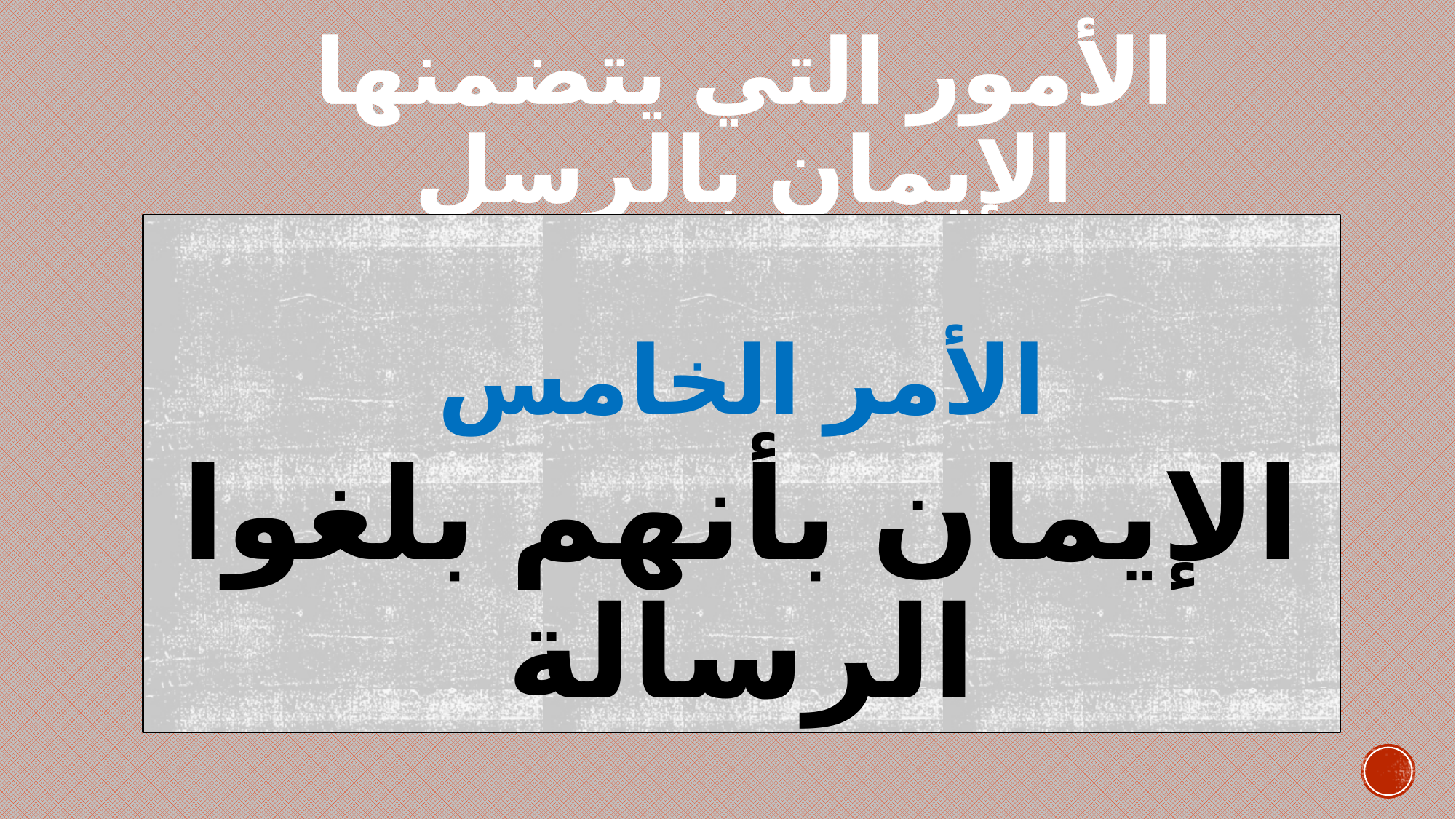

# الأمور التي يتضمنها الإيمان بالرسل

الأمر الخامس
الإيمان بأنهم بلغوا الرسالة